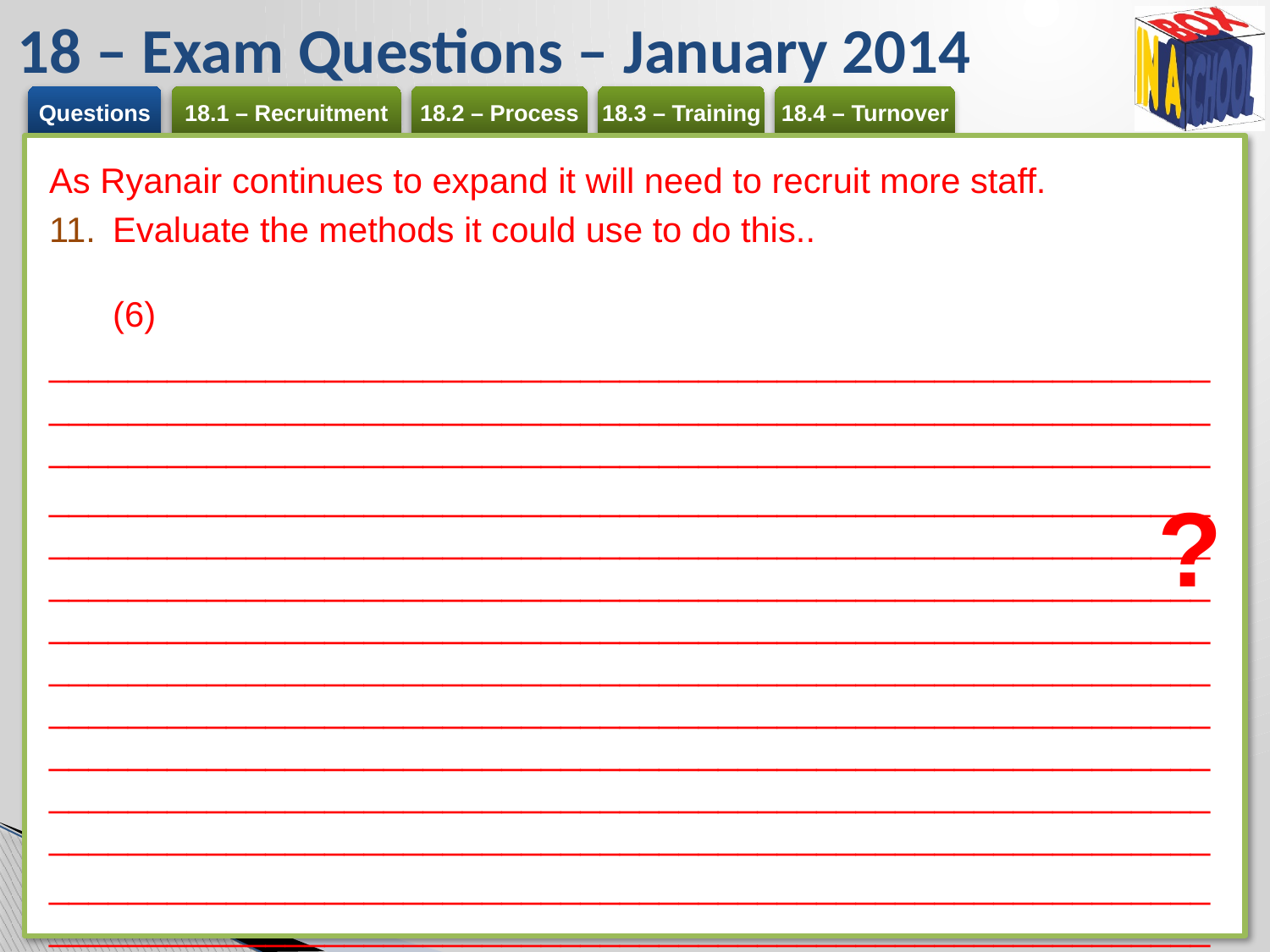

# 18 – Exam Questions – January 2014
As Ryanair continues to expand it will need to recruit more staff.
Evaluate the methods it could use to do this.. 	(6)
_________________________________________________________________________________________________________________________________________________________________________________
_________________________________________________________________________________________________________________________________________________________________________________ _________________________________________________________________________________________________________________________________________________________________________________ _________________________________________________________________________________________________________________________________________________________________________________
_____________________________________________________________________________________________________________________________________________________ (Total for Question 11 = 14 marks)
?